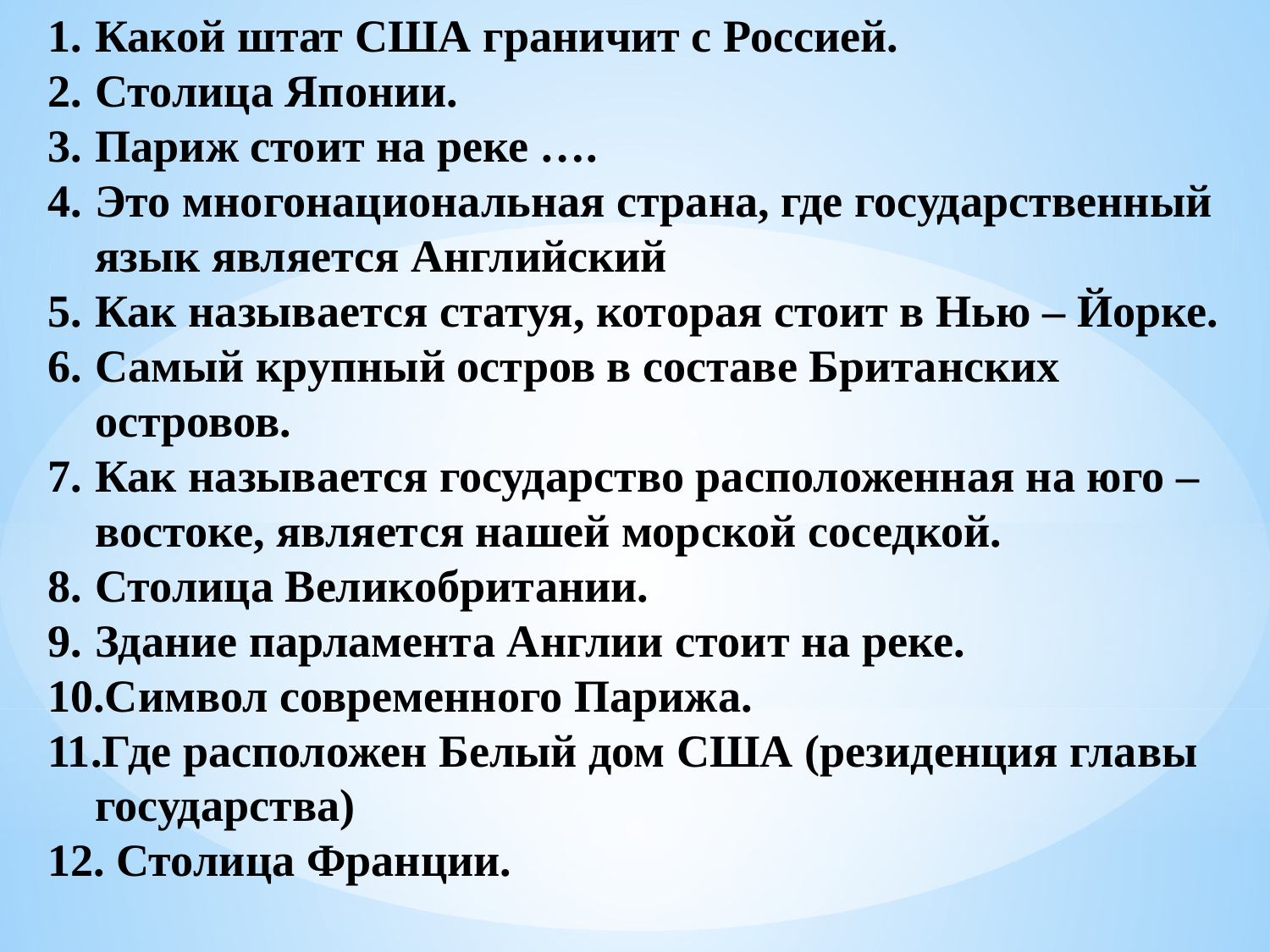

Какой штат США граничит с Россией.
Столица Японии.
Париж стоит на реке ….
Это многонациональная страна, где государственный язык является Английский
Как называется статуя, которая стоит в Нью – Йорке.
Самый крупный остров в составе Британских островов.
Как называется государство расположенная на юго – востоке, является нашей морской соседкой.
Столица Великобритании.
Здание парламента Англии стоит на реке.
Символ современного Парижа.
Где расположен Белый дом США (резиденция главы государства)
 Столица Франции.